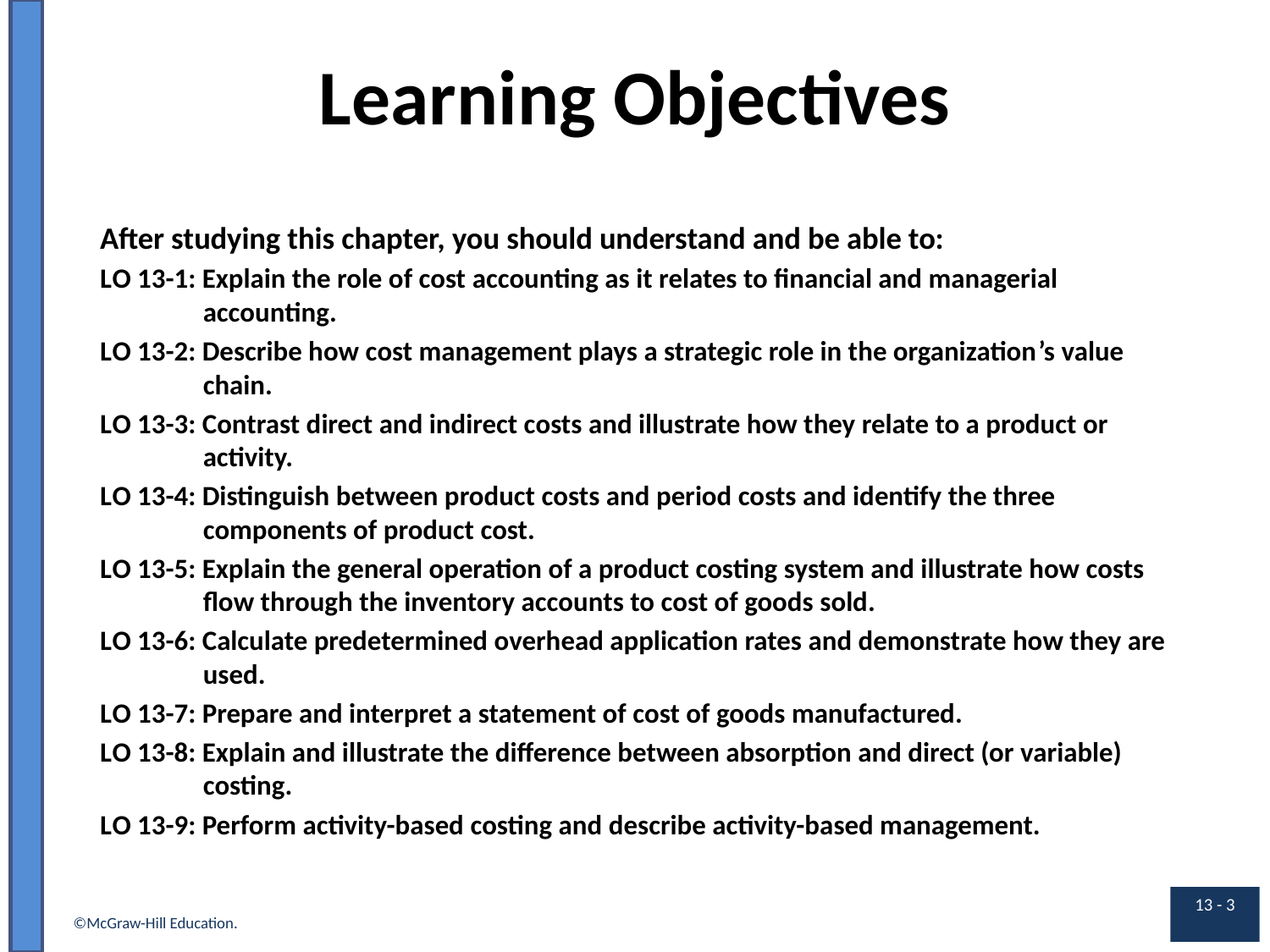

# Learning Objectives
After studying this chapter, you should understand and be able to:
L O 13-1: Explain the role of cost accounting as it relates to financial and managerial accounting.
L O 13-2: Describe how cost management plays a strategic role in the organization’s value chain.
L O 13-3: Contrast direct and indirect costs and illustrate how they relate to a product or activity.
L O 13-4: Distinguish between product costs and period costs and identify the three
components of product cost.
L O 13-5: Explain the general operation of a product costing system and illustrate how costs flow through the inventory accounts to cost of goods sold.
L O 13-6: Calculate predetermined overhead application rates and demonstrate how they are used.
L O 13-7: Prepare and interpret a statement of cost of goods manufactured.
L O 13-8: Explain and illustrate the difference between absorption and direct (or variable) costing.
L O 13-9: Perform activity-based costing and describe activity-based management.